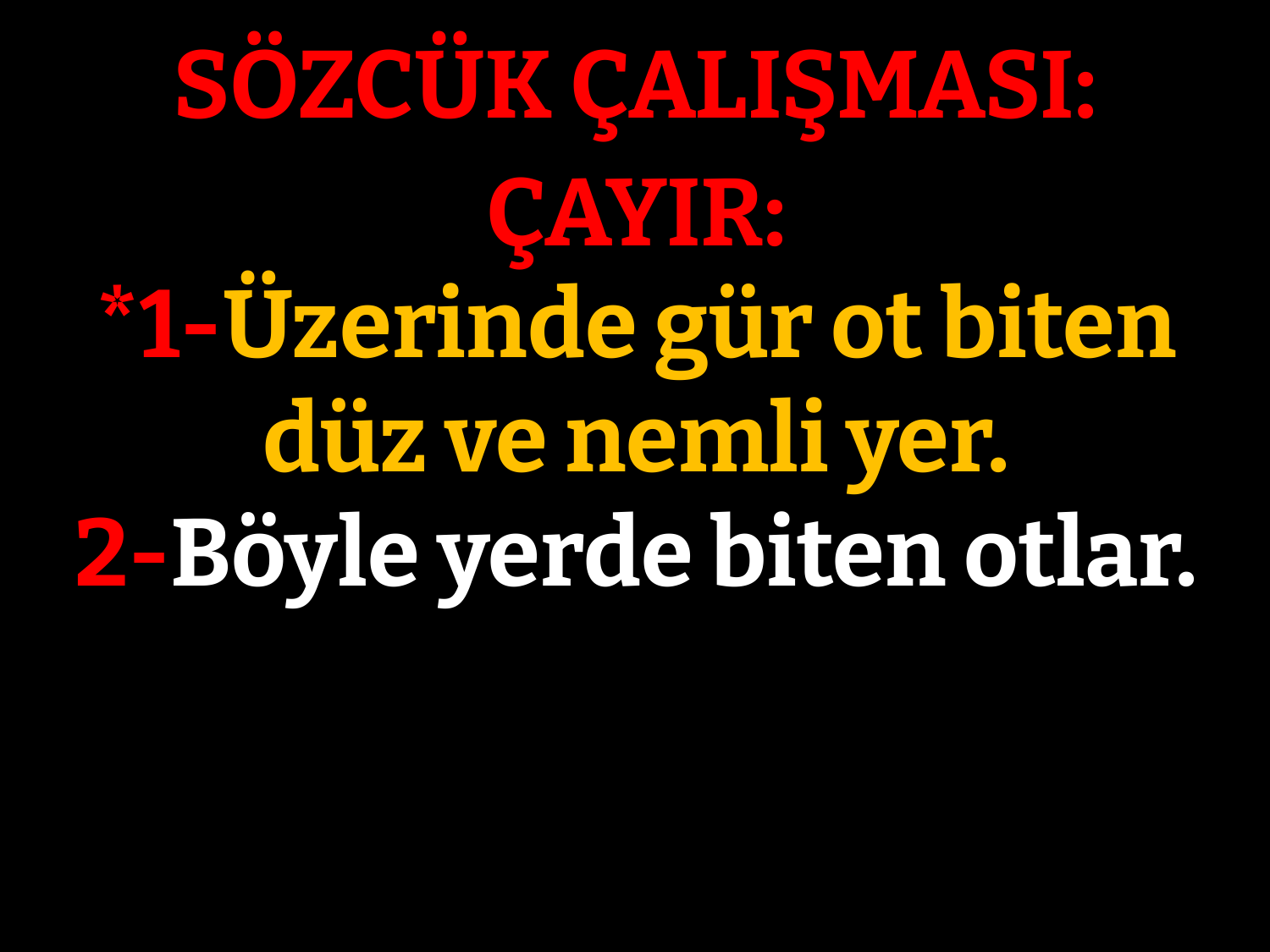

SÖZCÜK ÇALIŞMASI:
ÇAYIR:
*1-Üzerinde gür ot biten düz ve nemli yer.
2-Böyle yerde biten otlar.